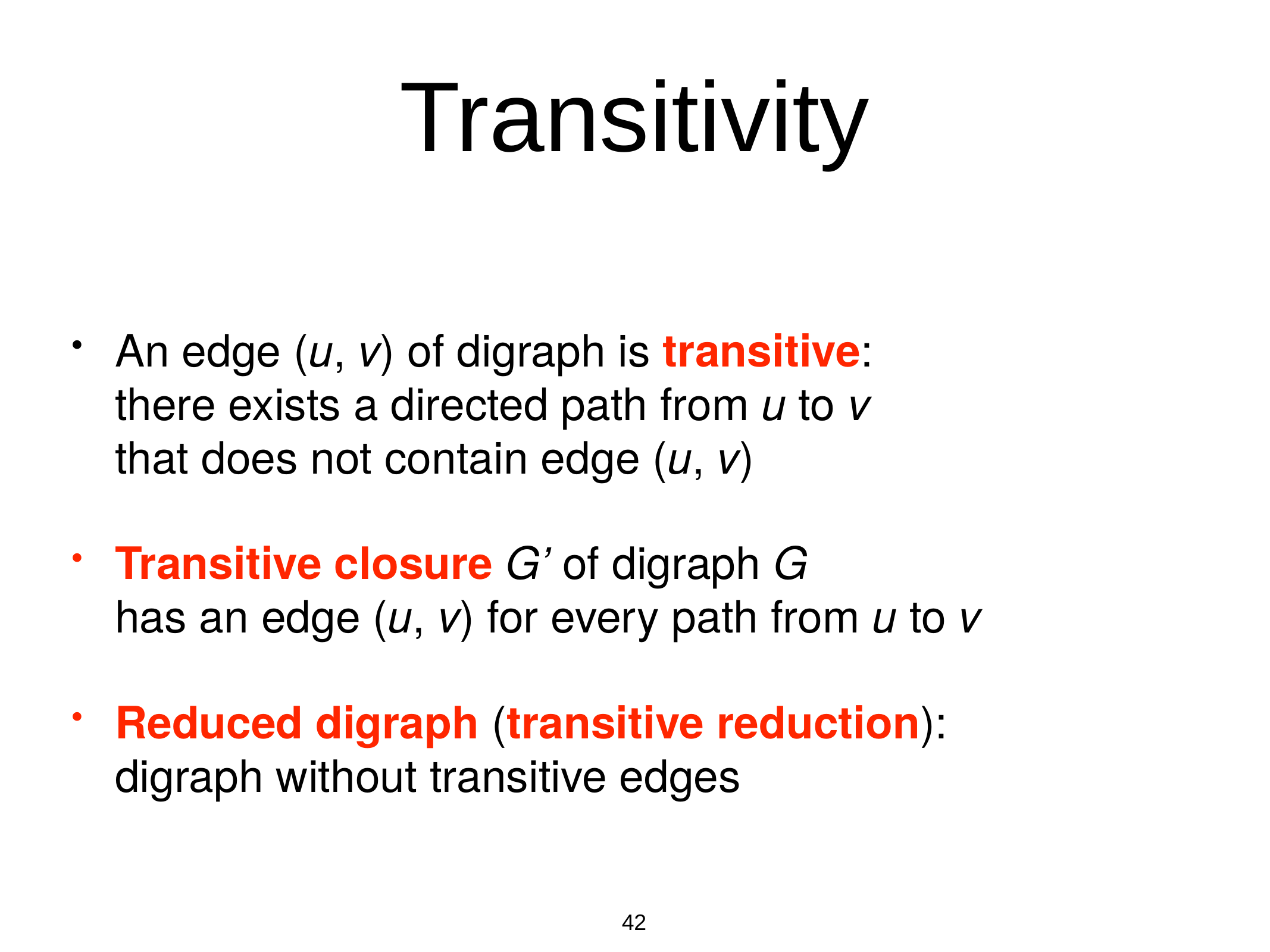

42
# Transitivity
An edge (u, v) of digraph is transitive:
there exists a directed path from u to v
that does not contain edge (u, v)
Transitive closure G’ of digraph G
has an edge (u, v) for every path from u to v
Reduced digraph (transitive reduction):
digraph without transitive edges